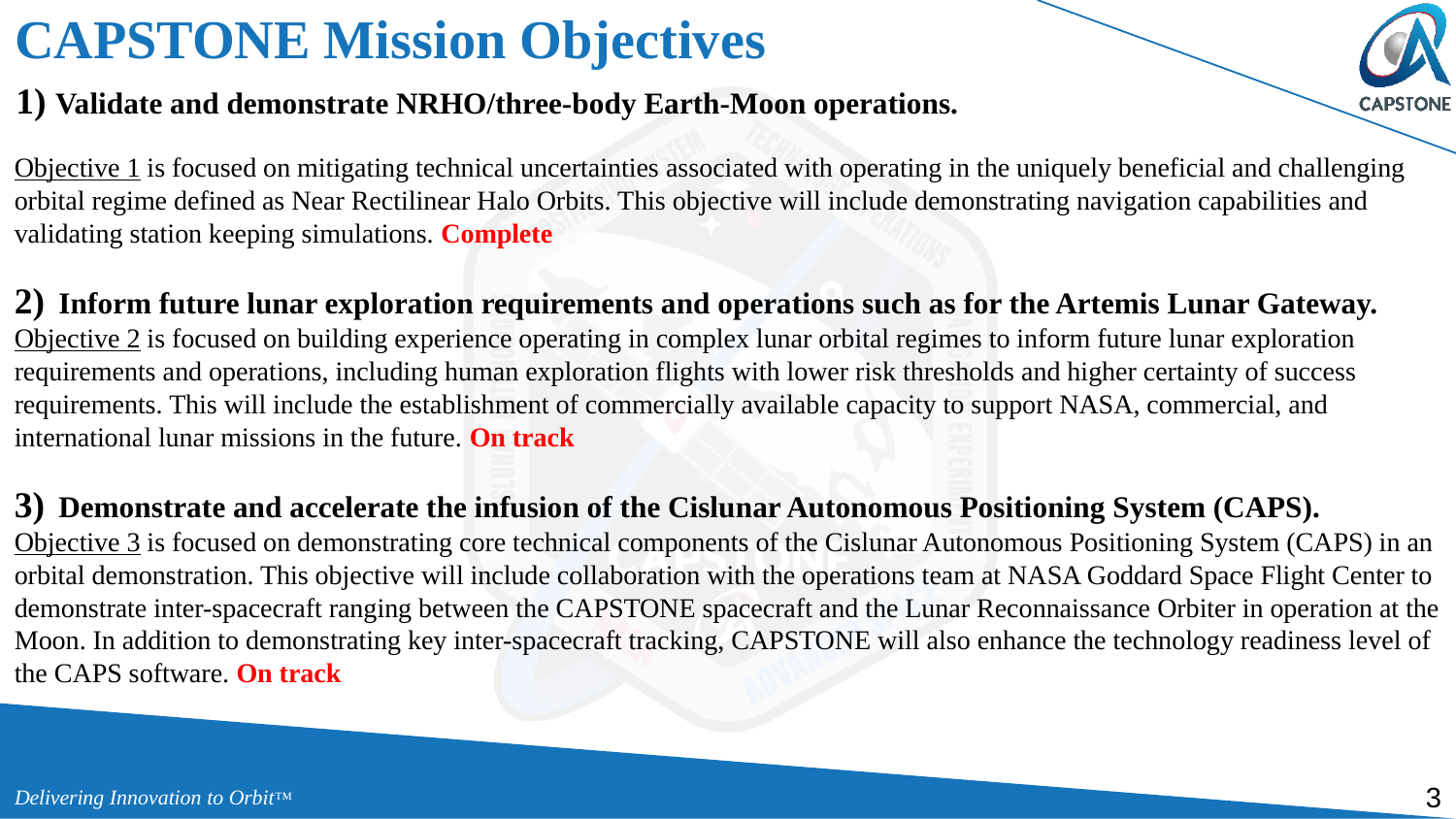

# CAPSTONE Mission Objectives
 Validate and demonstrate NRHO/three-body Earth-Moon operations.

Objective 1 is focused on mitigating technical uncertainties associated with operating in the uniquely beneficial and challenging orbital regime defined as Near Rectilinear Halo Orbits. This objective will include demonstrating navigation capabilities and validating station keeping simulations. Complete

 Inform future lunar exploration requirements and operations such as for the Artemis Lunar Gateway.
Objective 2 is focused on building experience operating in complex lunar orbital regimes to inform future lunar exploration requirements and operations, including human exploration flights with lower risk thresholds and higher certainty of success requirements. This will include the establishment of commercially available capacity to support NASA, commercial, and international lunar missions in the future. On track

 Demonstrate and accelerate the infusion of the Cislunar Autonomous Positioning System (CAPS).
Objective 3 is focused on demonstrating core technical components of the Cislunar Autonomous Positioning System (CAPS) in an orbital demonstration. This objective will include collaboration with the operations team at NASA Goddard Space Flight Center to demonstrate inter-spacecraft ranging between the CAPSTONE spacecraft and the Lunar Reconnaissance Orbiter in operation at the Moon. In addition to demonstrating key inter-spacecraft tracking, CAPSTONE will also enhance the technology readiness level of the CAPS software. On track
3
Delivering Innovation to Orbit